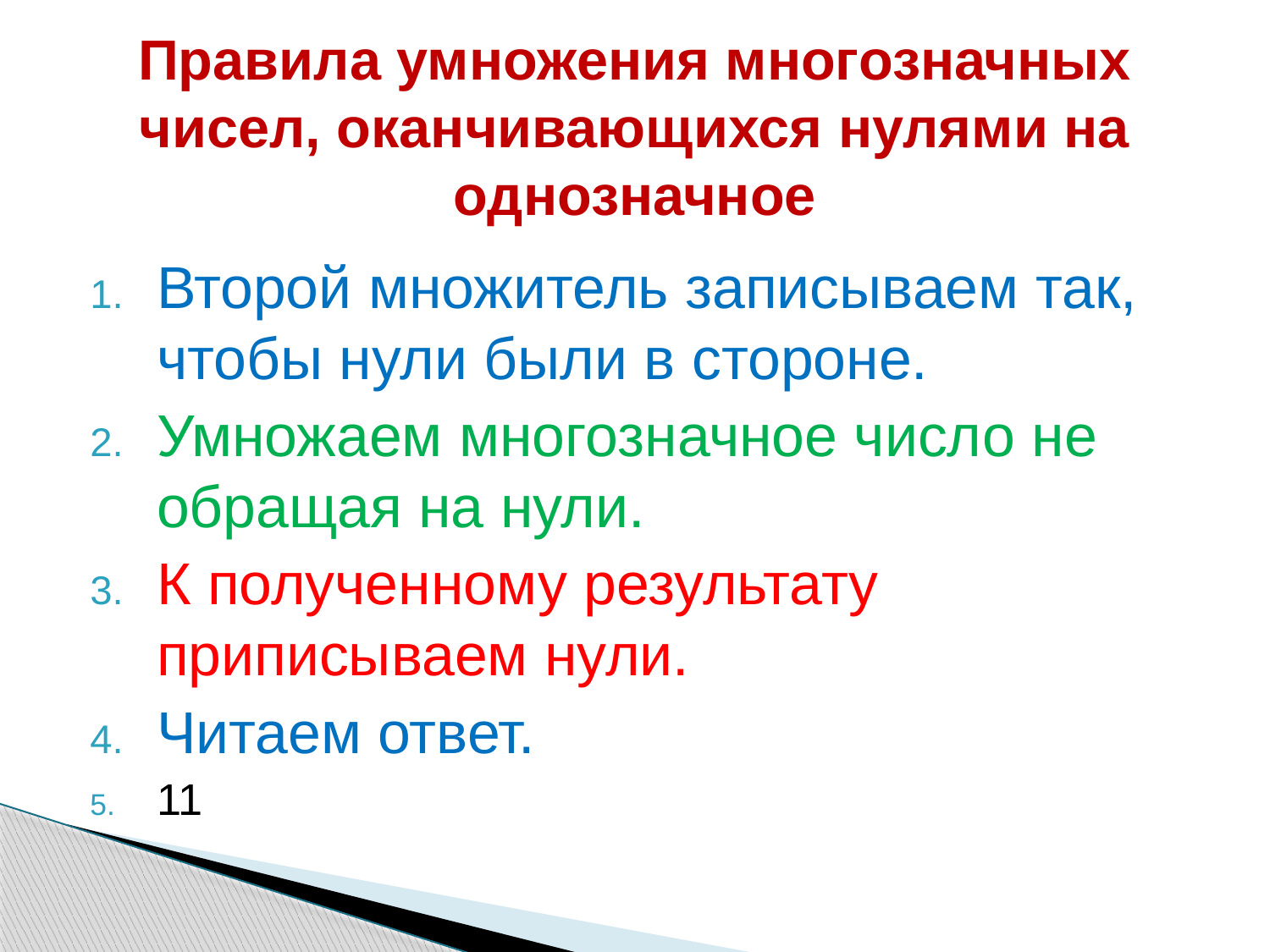

# Правила умножения многозначных чисел, оканчивающихся нулями на однозначное
Второй множитель записываем так, чтобы нули были в стороне.
Умножаем многозначное число не обращая на нули.
К полученному результату приписываем нули.
Читаем ответ.
11